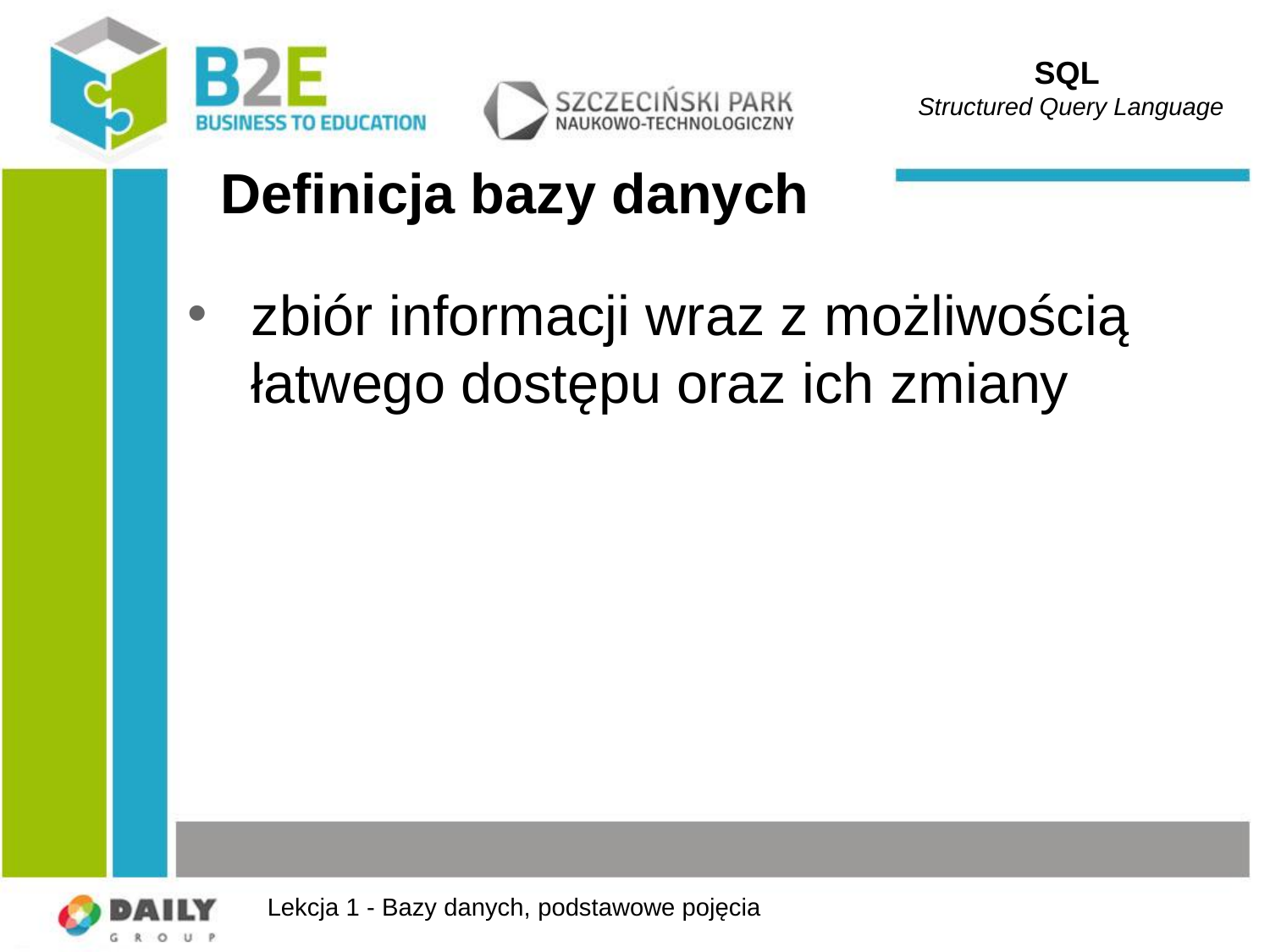

SQL
Structured Query Language
# Definicja bazy danych
zbiór informacji wraz z możliwością łatwego dostępu oraz ich zmiany
Lekcja 1 - Bazy danych, podstawowe pojęcia